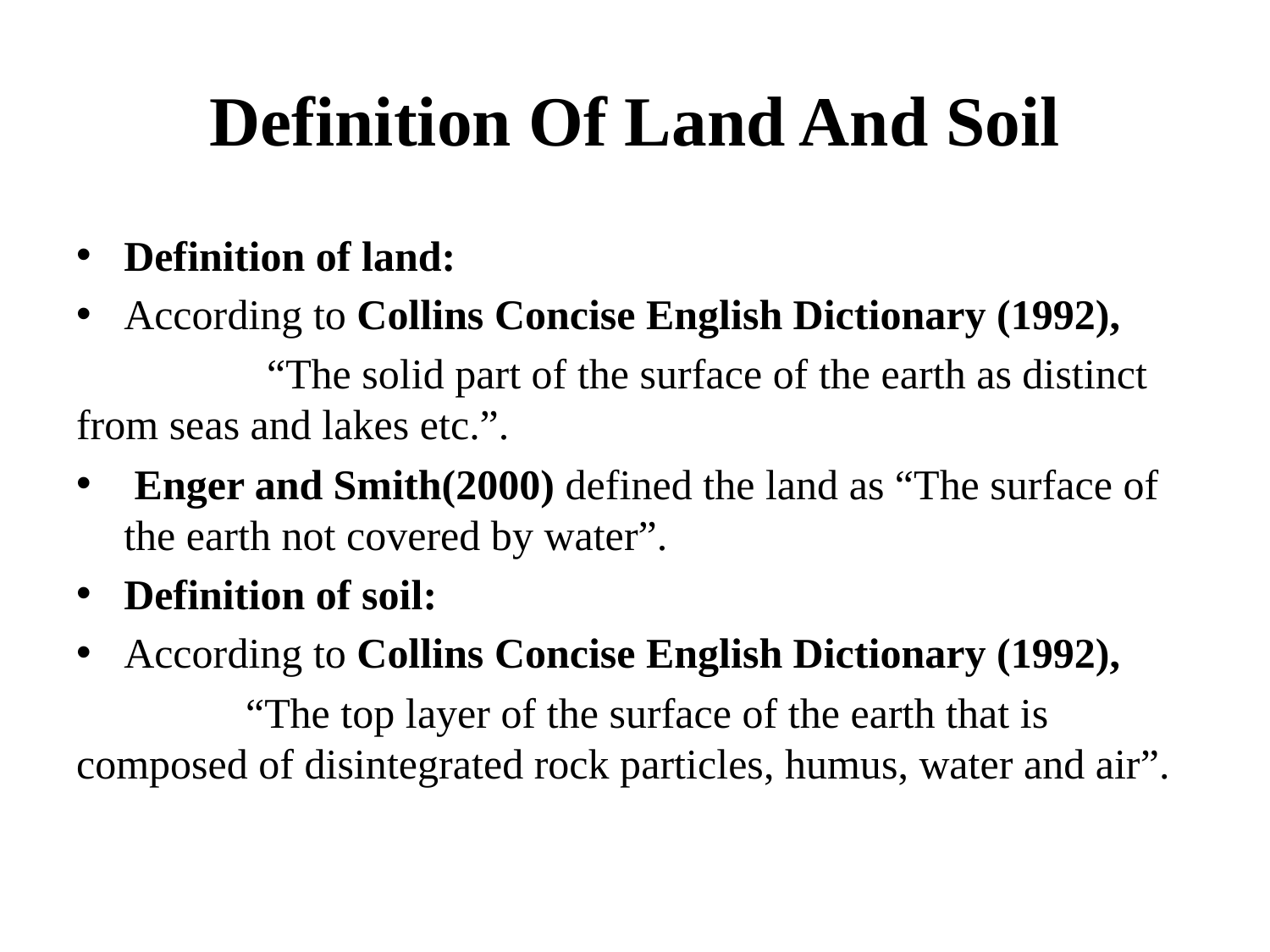

# Definition Of Land And Soil
Definition of land:
According to Collins Concise English Dictionary (1992),
                  “The solid part of the surface of the earth as distinct from seas and lakes etc.”.
 Enger and Smith(2000) defined the land as “The surface of the earth not covered by water”.
Definition of soil:
According to Collins Concise English Dictionary (1992),
                “The top layer of the surface of the earth that is composed of disintegrated rock particles, humus, water and air”.